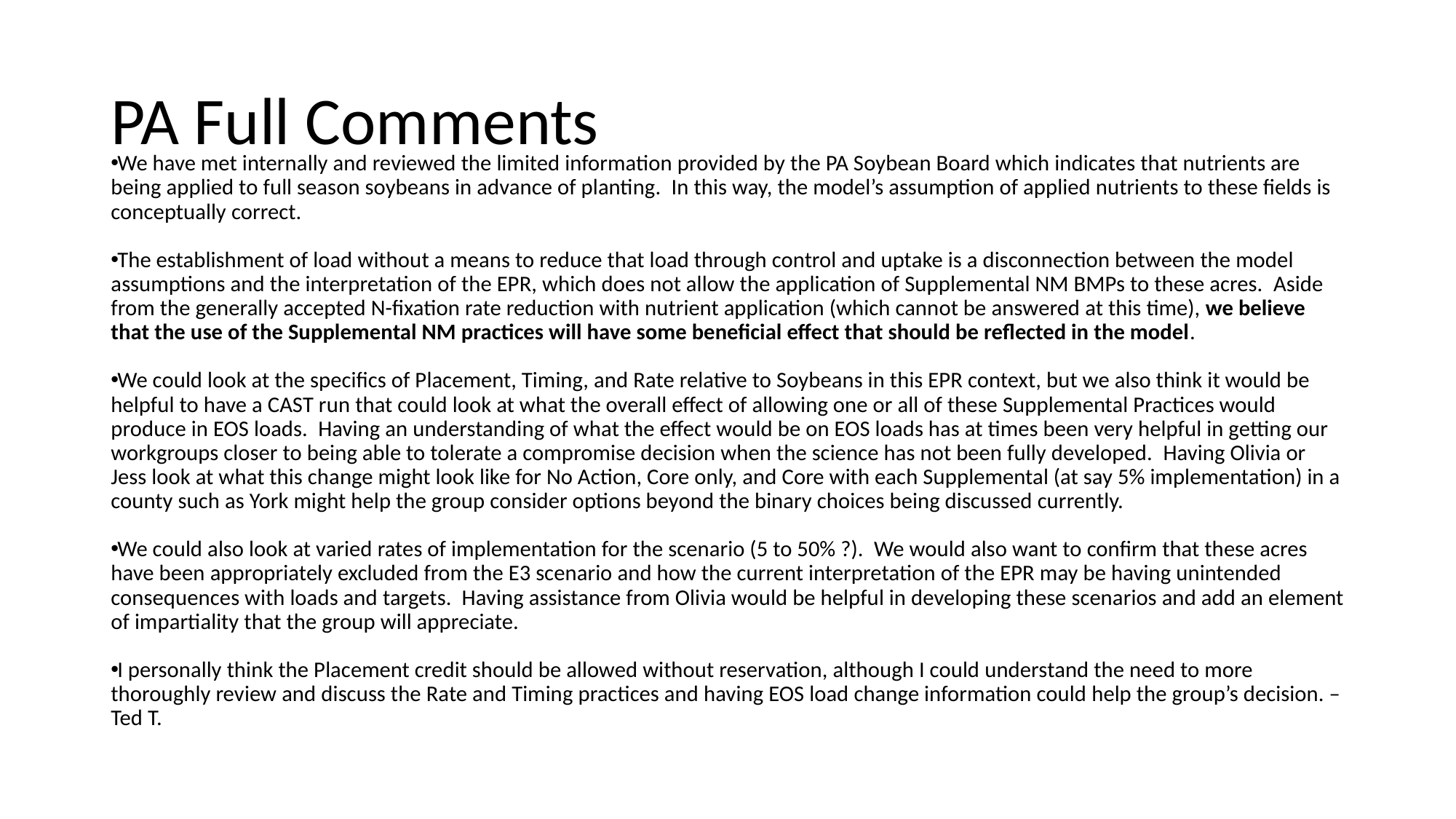

# PA Full Comments
We have met internally and reviewed the limited information provided by the PA Soybean Board which indicates that nutrients are being applied to full season soybeans in advance of planting.  In this way, the model’s assumption of applied nutrients to these fields is conceptually correct.

The establishment of load without a means to reduce that load through control and uptake is a disconnection between the model assumptions and the interpretation of the EPR, which does not allow the application of Supplemental NM BMPs to these acres.  Aside from the generally accepted N-fixation rate reduction with nutrient application (which cannot be answered at this time), we believe that the use of the Supplemental NM practices will have some beneficial effect that should be reflected in the model.

We could look at the specifics of Placement, Timing, and Rate relative to Soybeans in this EPR context, but we also think it would be helpful to have a CAST run that could look at what the overall effect of allowing one or all of these Supplemental Practices would produce in EOS loads.  Having an understanding of what the effect would be on EOS loads has at times been very helpful in getting our workgroups closer to being able to tolerate a compromise decision when the science has not been fully developed.  Having Olivia or Jess look at what this change might look like for No Action, Core only, and Core with each Supplemental (at say 5% implementation) in a county such as York might help the group consider options beyond the binary choices being discussed currently.

We could also look at varied rates of implementation for the scenario (5 to 50% ?).  We would also want to confirm that these acres have been appropriately excluded from the E3 scenario and how the current interpretation of the EPR may be having unintended consequences with loads and targets.  Having assistance from Olivia would be helpful in developing these scenarios and add an element of impartiality that the group will appreciate.

I personally think the Placement credit should be allowed without reservation, although I could understand the need to more thoroughly review and discuss the Rate and Timing practices and having EOS load change information could help the group’s decision. –Ted T.